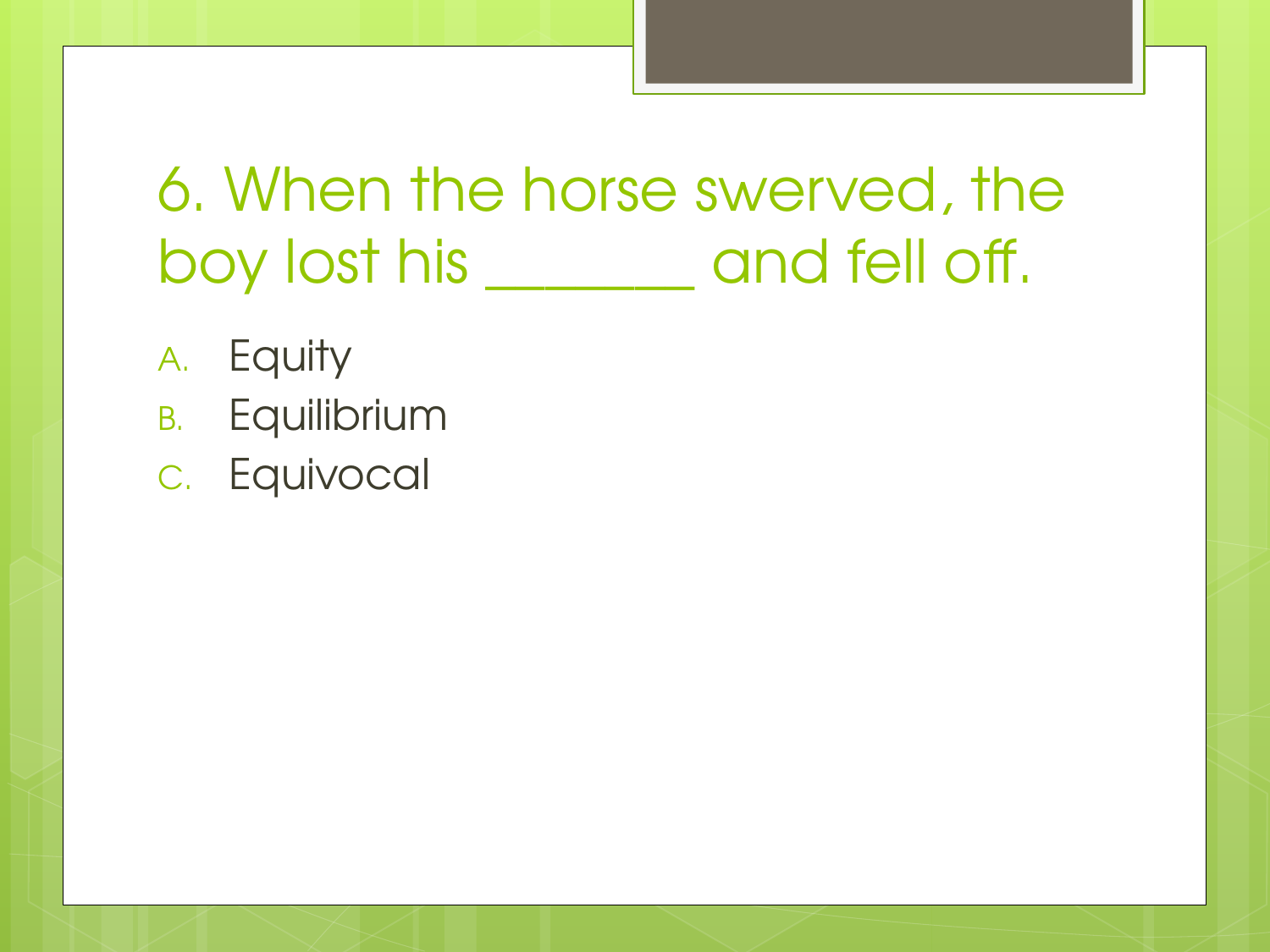

# 6. When the horse swerved, the boy lost his _______ and fell off.
Equity
Equilibrium
Equivocal